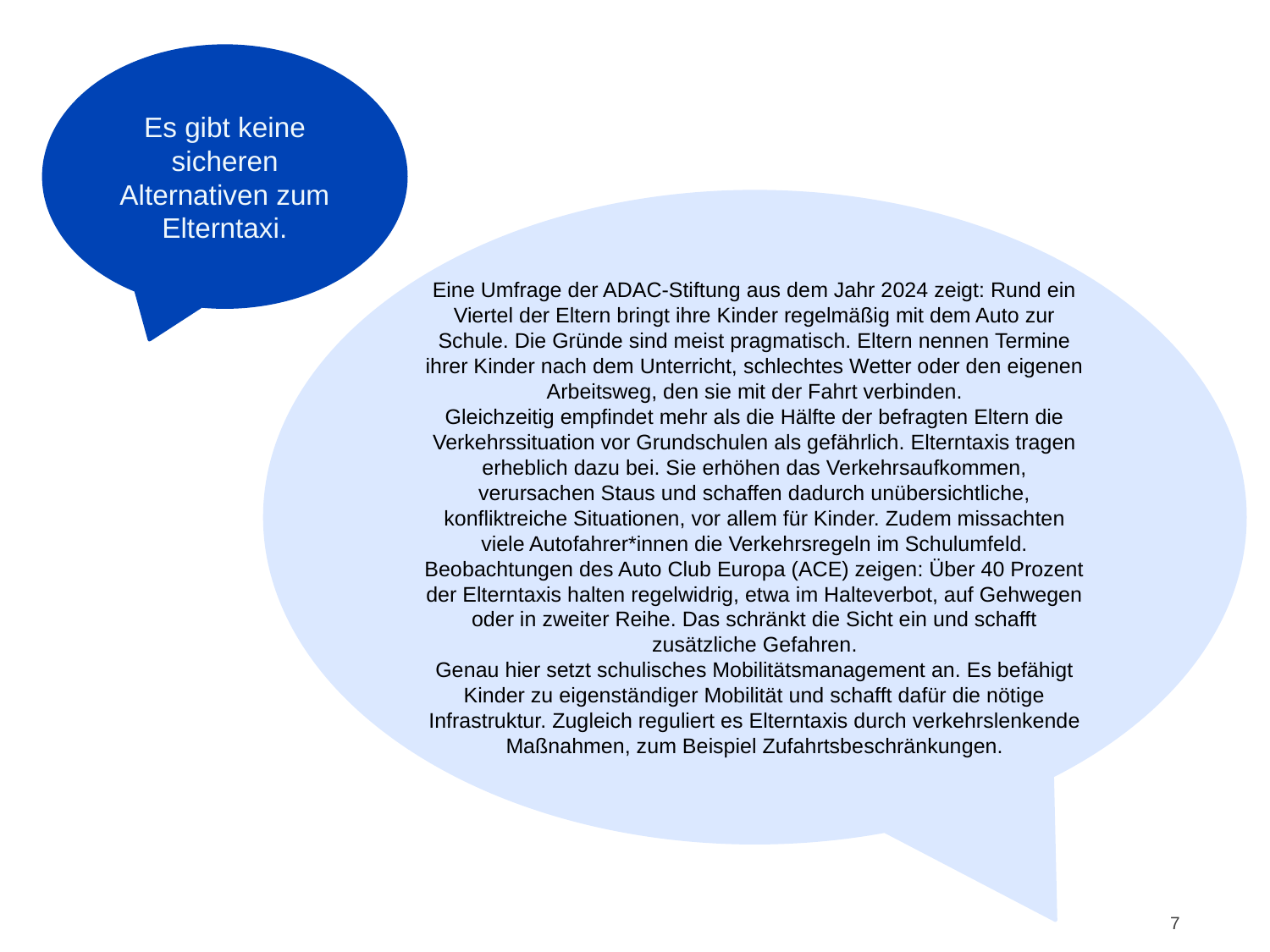

Es gibt keine sicheren Alternativen zum Elterntaxi.
# Argumente 5
Eine Umfrage der ADAC-Stiftung aus dem Jahr 2024 zeigt: Rund ein Viertel der Eltern bringt ihre Kinder regelmäßig mit dem Auto zur Schule. Die Gründe sind meist pragmatisch. Eltern nennen Termine ihrer Kinder nach dem Unterricht, schlechtes Wetter oder den eigenen Arbeitsweg, den sie mit der Fahrt verbinden.
Gleichzeitig empfindet mehr als die Hälfte der befragten Eltern die Verkehrssituation vor Grundschulen als gefährlich. Elterntaxis tragen erheblich dazu bei. Sie erhöhen das Verkehrsaufkommen, verursachen Staus und schaffen dadurch unübersichtliche, konfliktreiche Situationen, vor allem für Kinder. Zudem missachten viele Autofahrer*innen die Verkehrsregeln im Schulumfeld. Beobachtungen des Auto Club Europa (ACE) zeigen: Über 40 Prozent der Elterntaxis halten regelwidrig, etwa im Halteverbot, auf Gehwegen oder in zweiter Reihe. Das schränkt die Sicht ein und schafft zusätzliche Gefahren.
Genau hier setzt schulisches Mobilitätsmanagement an. Es befähigt Kinder zu eigenständiger Mobilität und schafft dafür die nötige Infrastruktur. Zugleich reguliert es Elterntaxis durch verkehrslenkende Maßnahmen, zum Beispiel Zufahrtsbeschränkungen.